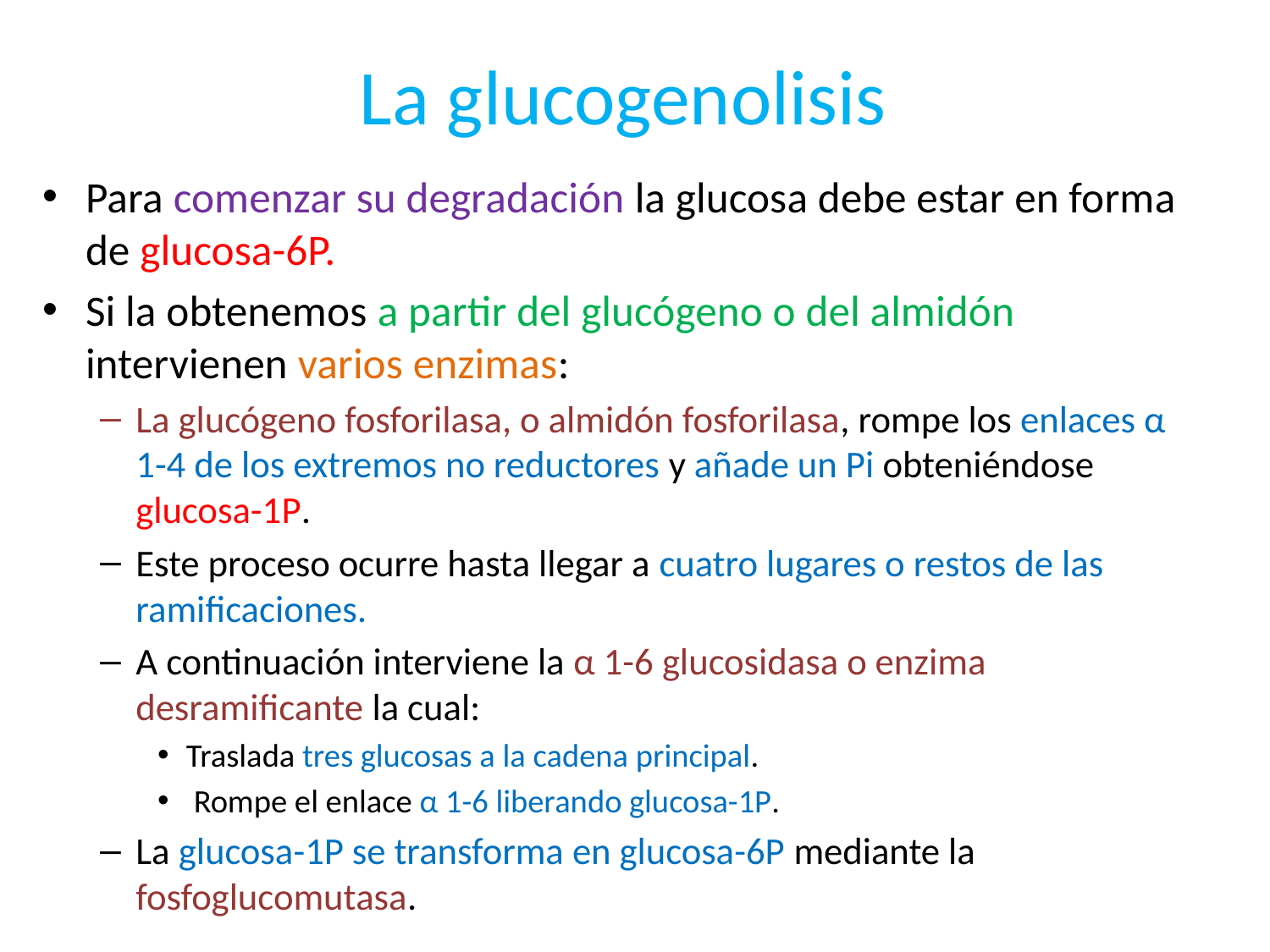

# La glucogenolisis

Para comenzar su degradación la glucosa debe estar en forma de glucosa-6P.
Si la obtenemos a partir del glucógeno o del almidón intervienen varios enzimas:
La glucógeno fosforilasa, o almidón fosforilasa, rompe los enlaces α 1-4 de los extremos no reductores y añade un Pi obteniéndose glucosa-1P.
Este proceso ocurre hasta llegar a cuatro lugares o restos de las ramificaciones.
A continuación interviene la α 1-6 glucosidasa o enzima desramificante la cual:
Traslada tres glucosas a la cadena principal.
 Rompe el enlace α 1-6 liberando glucosa-1P.
La glucosa-1P se transforma en glucosa-6P mediante la fosfoglucomutasa.